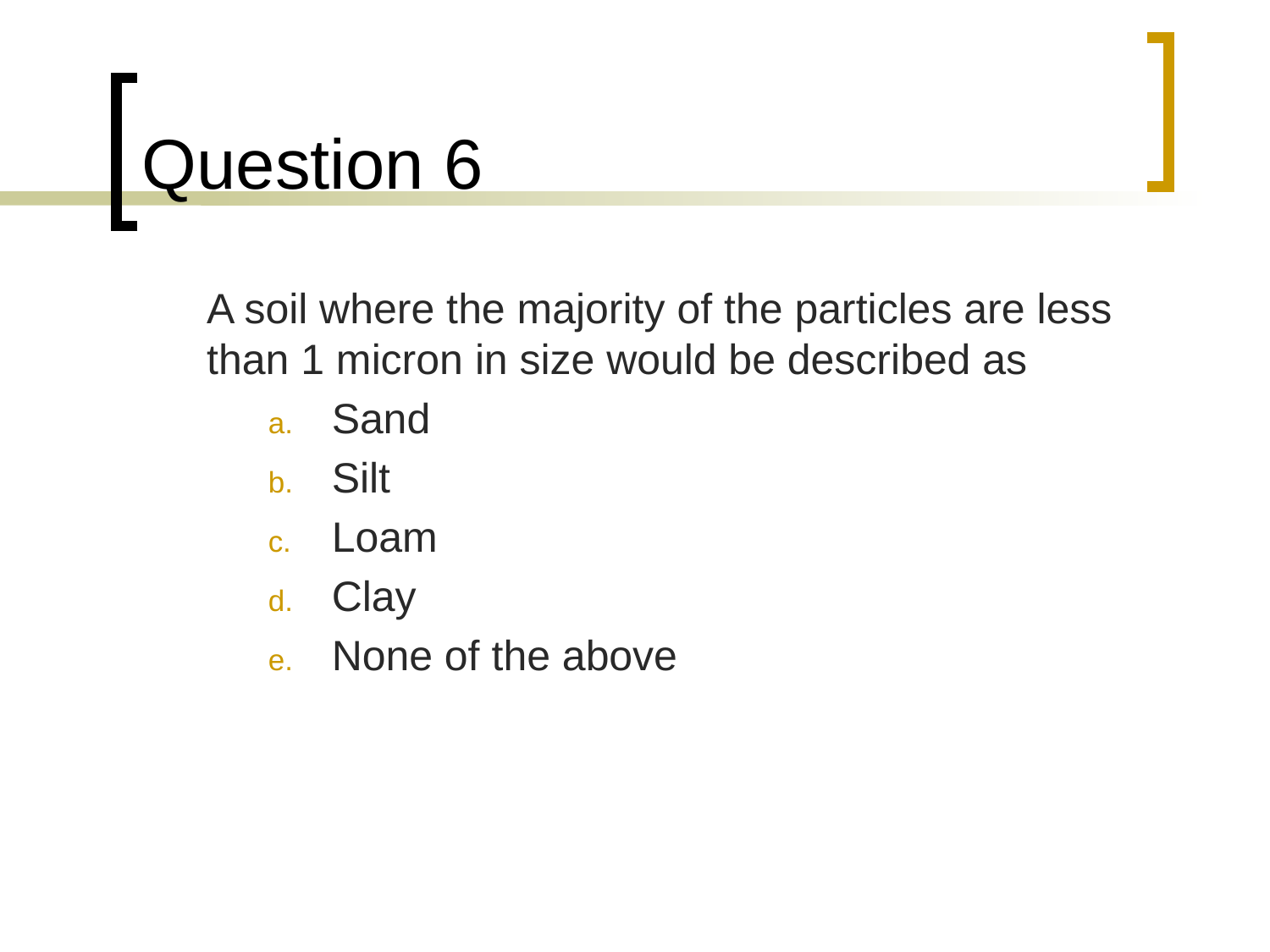

# Question 6
	A soil where the majority of the particles are less than 1 micron in size would be described as
Sand
Silt
Loam
Clay
None of the above